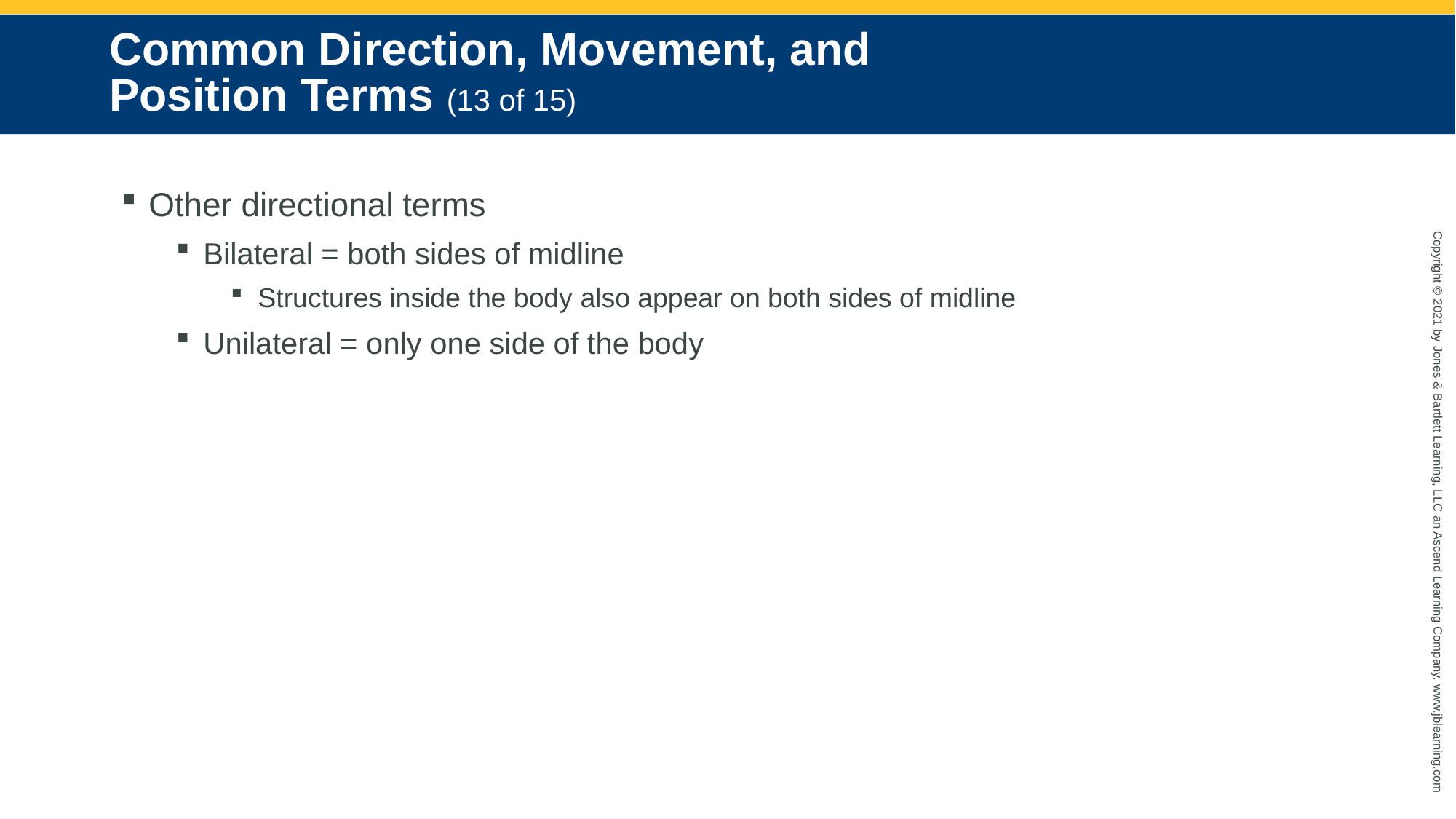

# Common Direction, Movement, and Position Terms (13 of 15)
Other directional terms
Bilateral = both sides of midline
Structures inside the body also appear on both sides of midline
Unilateral = only one side of the body